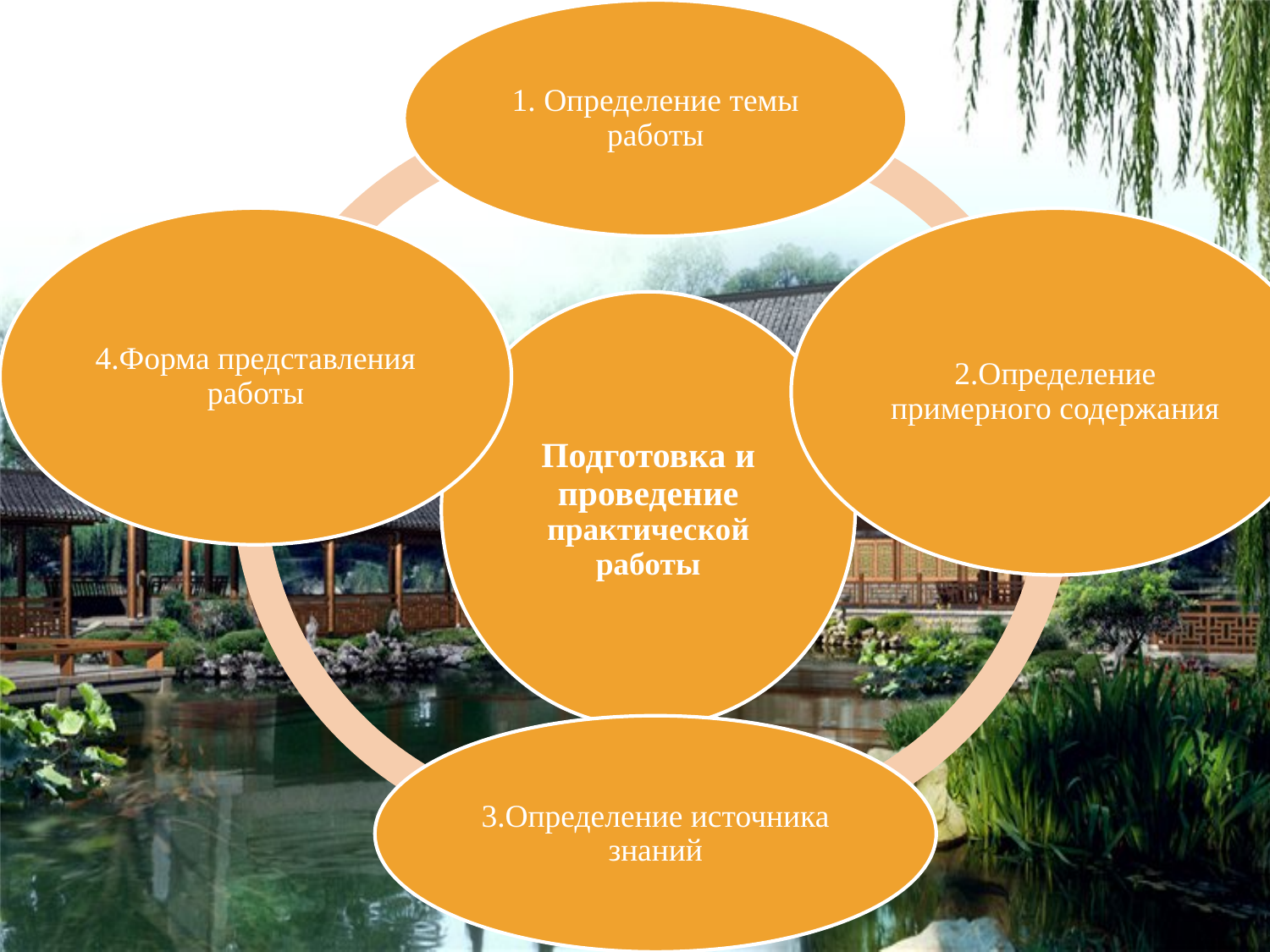

Подготовка и проведение практической работы
1. Определение темы работы
2.Определение примерного содержания
3.Определение источника знаний
4.Форма представления работы